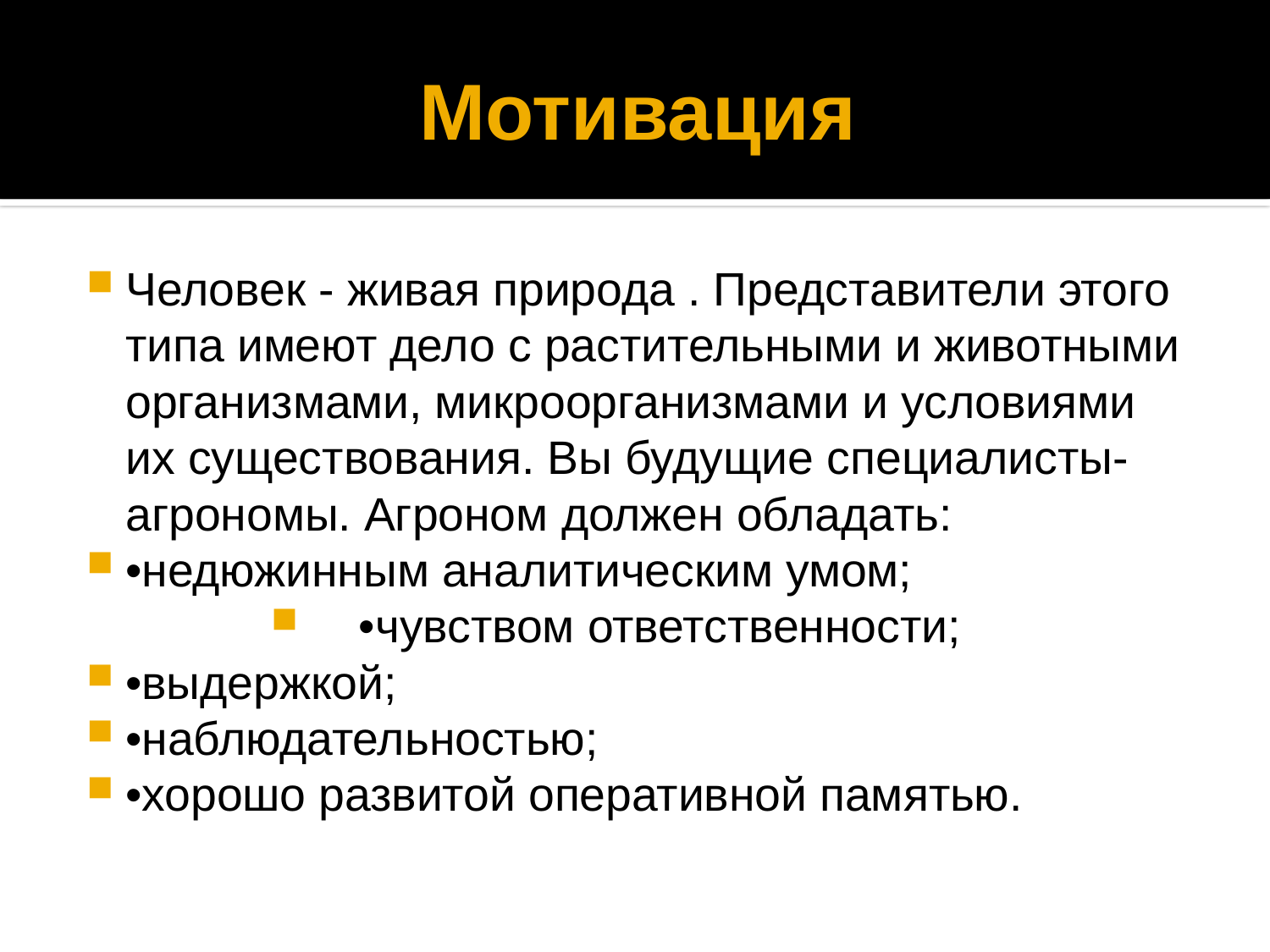

# Мотивация
Человек - живая природа . Представители этого типа имеют дело с растительными и животными организмами, микроорганизмами и условиями их существования. Вы будущие специалисты- агрономы. Агроном должен обладать:
•недюжинным аналитическим умом;
•чувством ответственности;
•выдержкой;
•наблюдательностью;
•хорошо развитой оперативной памятью.